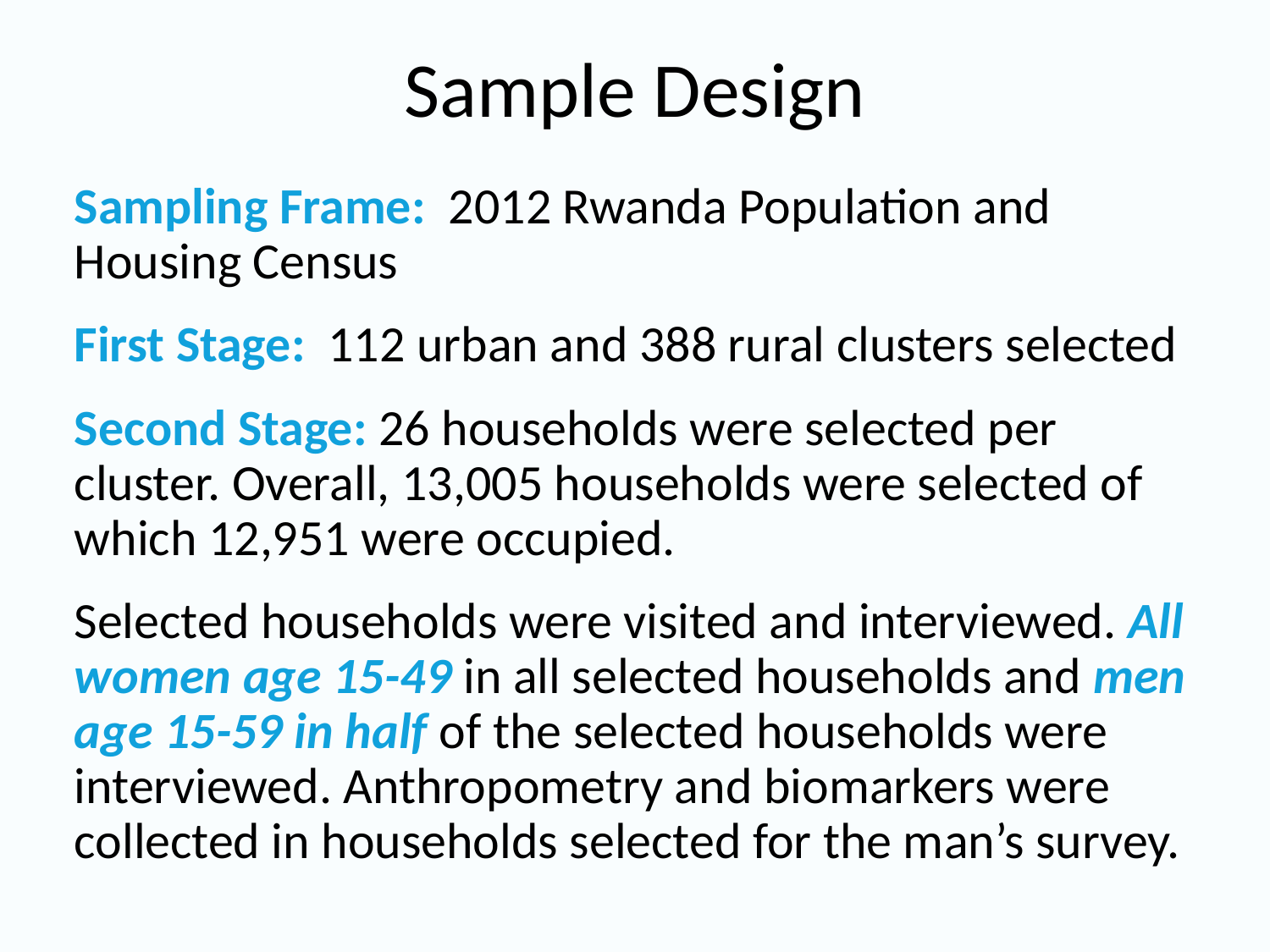

# Sample Design
Sampling Frame:  2012 Rwanda Population and Housing Census
First Stage:  112 urban and 388 rural clusters selected
Second Stage: 26 households were selected per cluster. Overall, 13,005 households were selected of which 12,951 were occupied.
Selected households were visited and interviewed. All women age 15-49 in all selected households and men age 15-59 in half of the selected households were interviewed. Anthropometry and biomarkers were collected in households selected for the man’s survey.